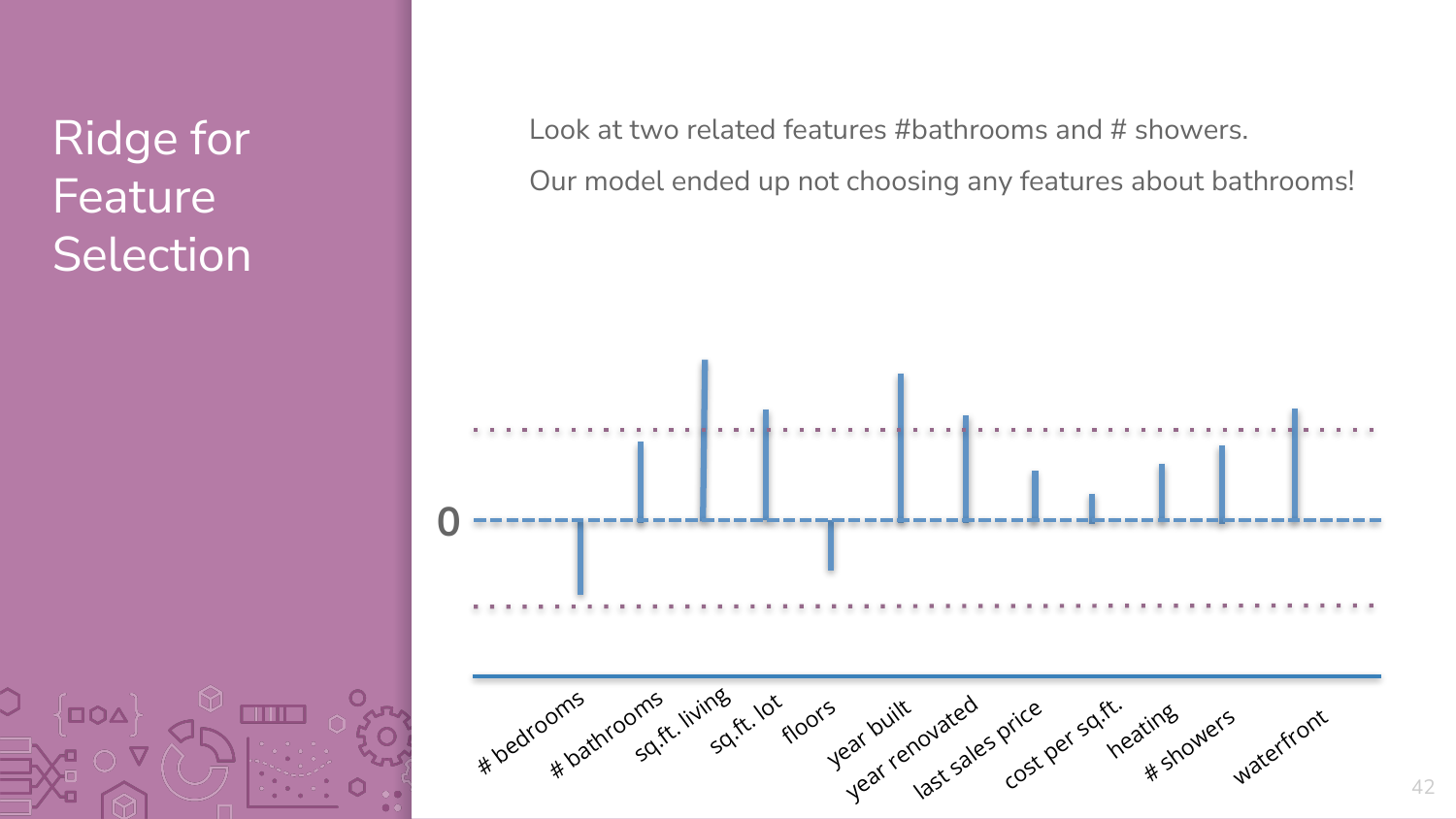

# Ridge for Feature Selection
Look at two related features #bathrooms and # showers.
Our model ended up not choosing any features about bathrooms!

0
sq.ft. living
# bedrooms
# bathrooms
42
sq.ft. lot
year renovated
cost per sq.ft.
floors
year built
last sales price
heating
# showers
waterfront